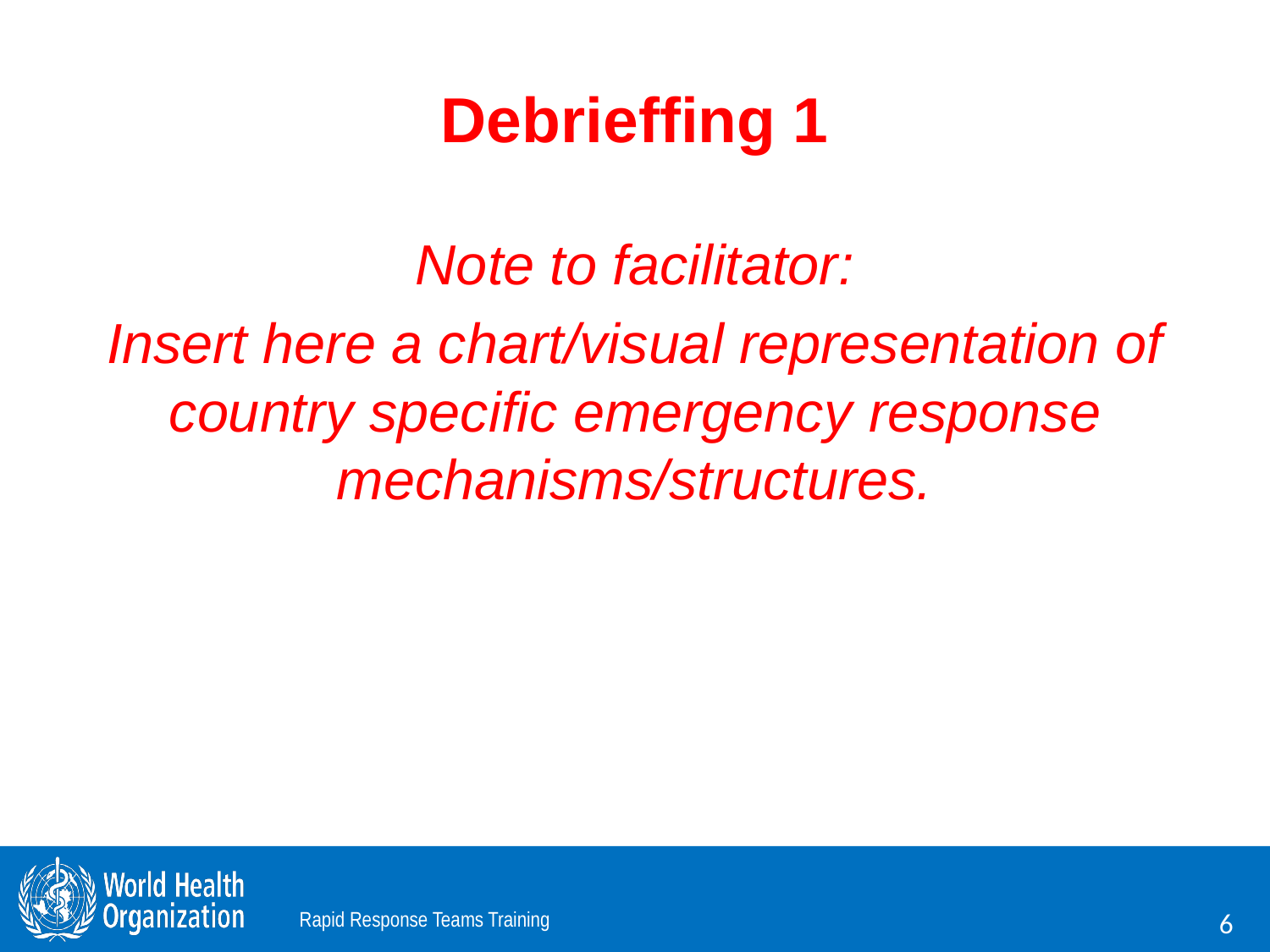

# Debrieffing 1
Note to facilitator:
Insert here a chart/visual representation of country specific emergency response mechanisms/structures.